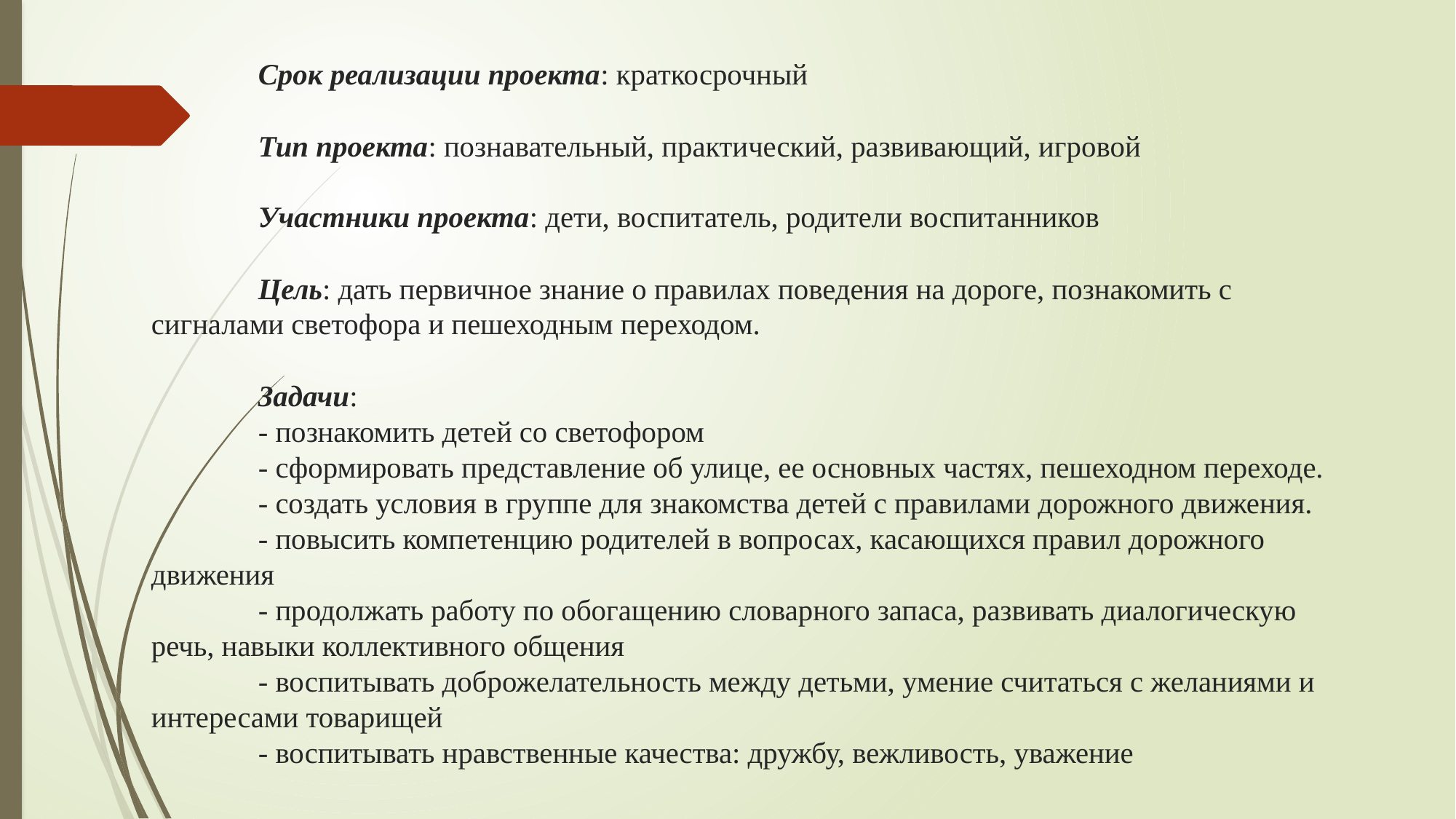

# Срок реализации проекта: краткосрочный Тип проекта: познавательный, практический, развивающий, игровой Участники проекта: дети, воспитатель, родители воспитанников Цель: дать первичное знание о правилах поведения на дороге, познакомить с сигналами светофора и пешеходным переходом. Задачи: - познакомить детей со светофором - сформировать представление об улице, ее основных частях, пешеходном переходе. - создать условия в группе для знакомства детей с правилами дорожного движения. - повысить компетенцию родителей в вопросах, касающихся правил дорожного движения - продолжать работу по обогащению словарного запаса, развивать диалогическую речь, навыки коллективного общения - воспитывать доброжелательность между детьми, умение считаться с желаниями и интересами товарищей - воспитывать нравственные качества: дружбу, вежливость, уважение